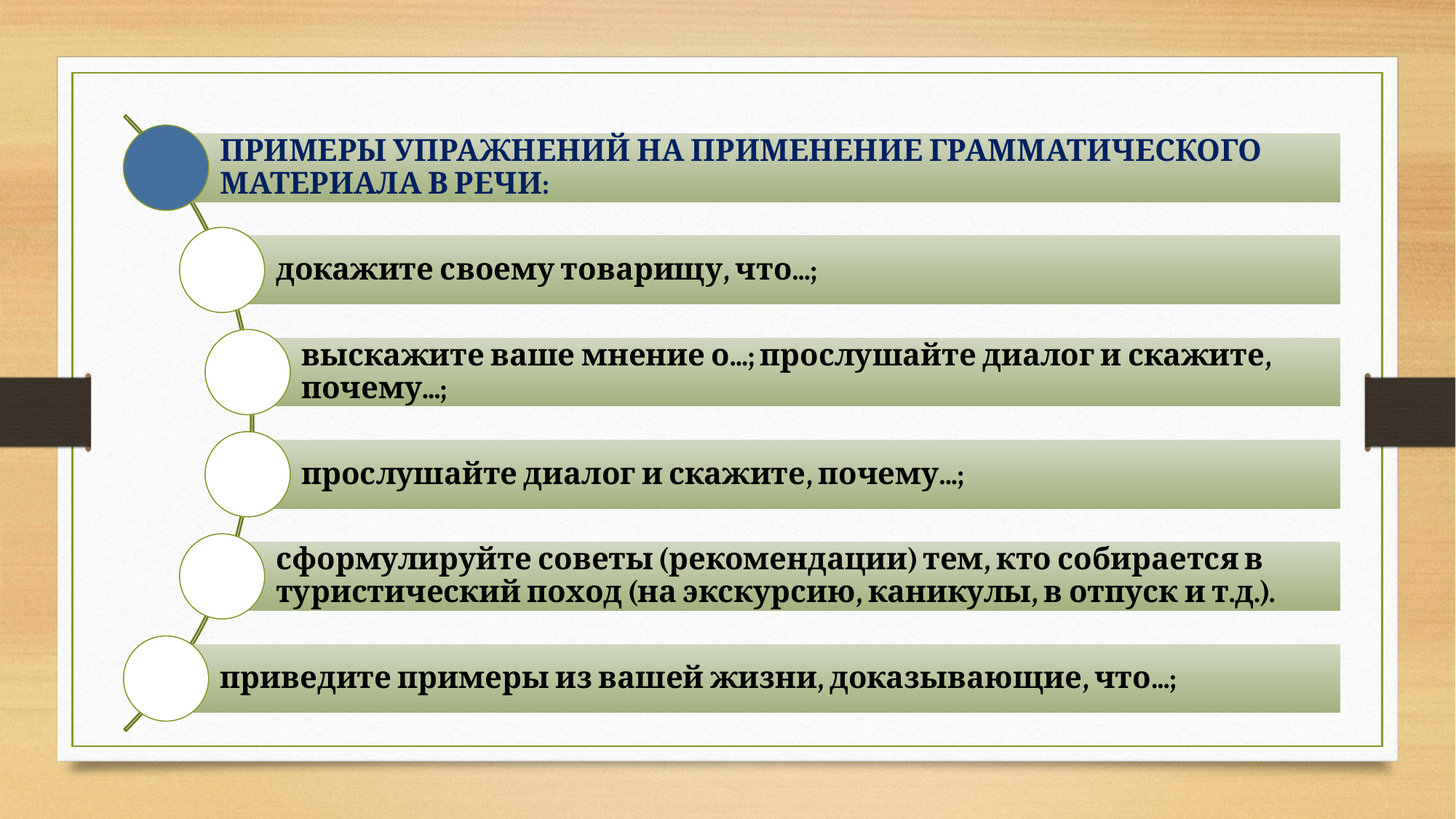

Примеры упражнений на применение грамматического материала в речи:
докажите своему товарищу, что...;
выскажите ваше мнение о...; прослушайте диалог и скажите, почему...;
прослушайте диалог и скажите, почему...;
сформулируйте советы (рекомендации) тем, кто собирается в туристический поход (на экскурсию, каникулы, в отпуск и т.д.).
приведите примеры из вашей жизни, доказывающие, что...;